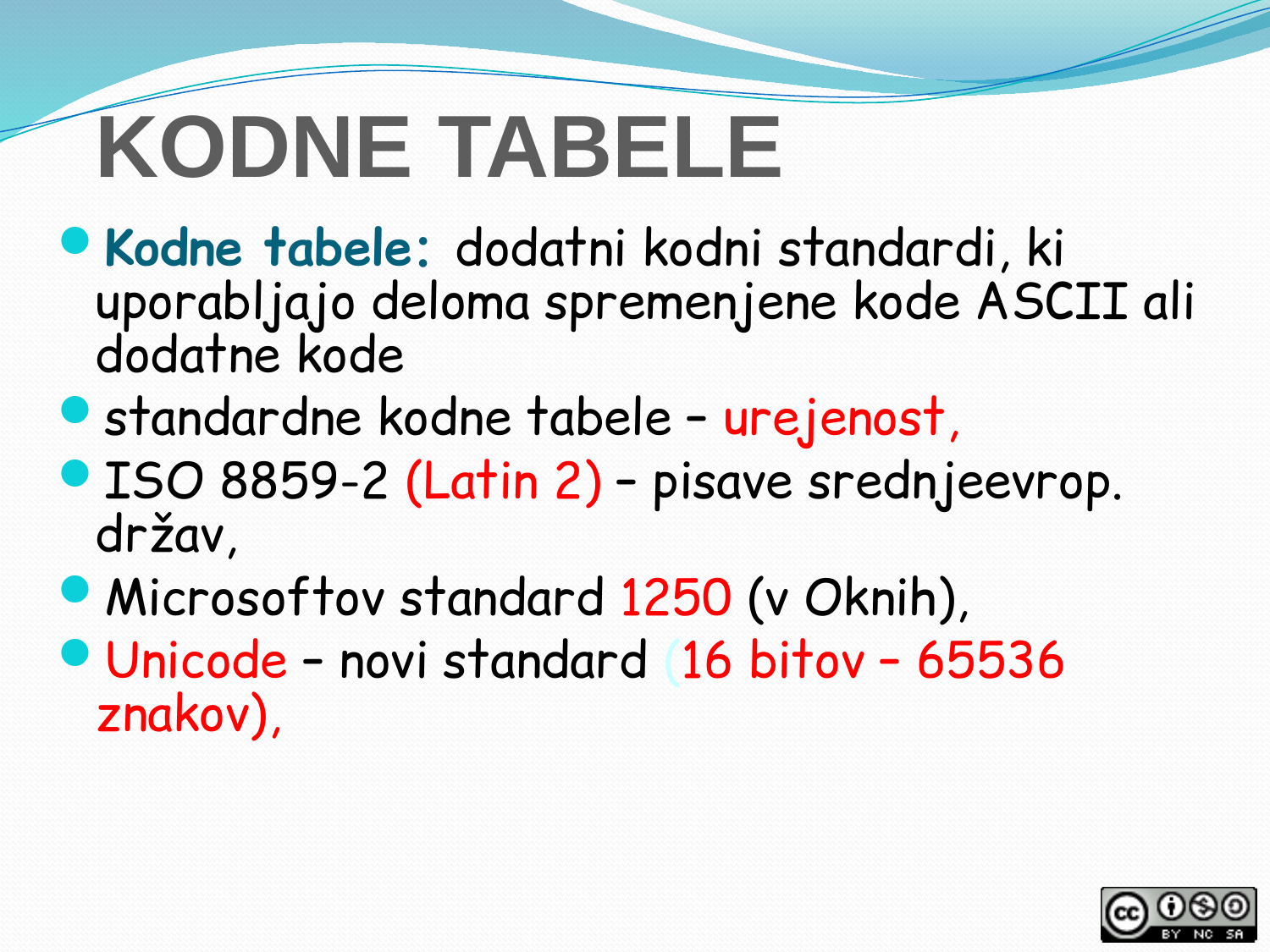

# KODNE TABELE
Kodne tabele: dodatni kodni standardi, ki uporabljajo deloma spremenjene kode ASCII ali dodatne kode
standardne kodne tabele – urejenost,
ISO 8859-2 (Latin 2) – pisave srednjeevrop. držav,
Microsoftov standard 1250 (v Oknih),
Unicode – novi standard (16 bitov – 65536 znakov),